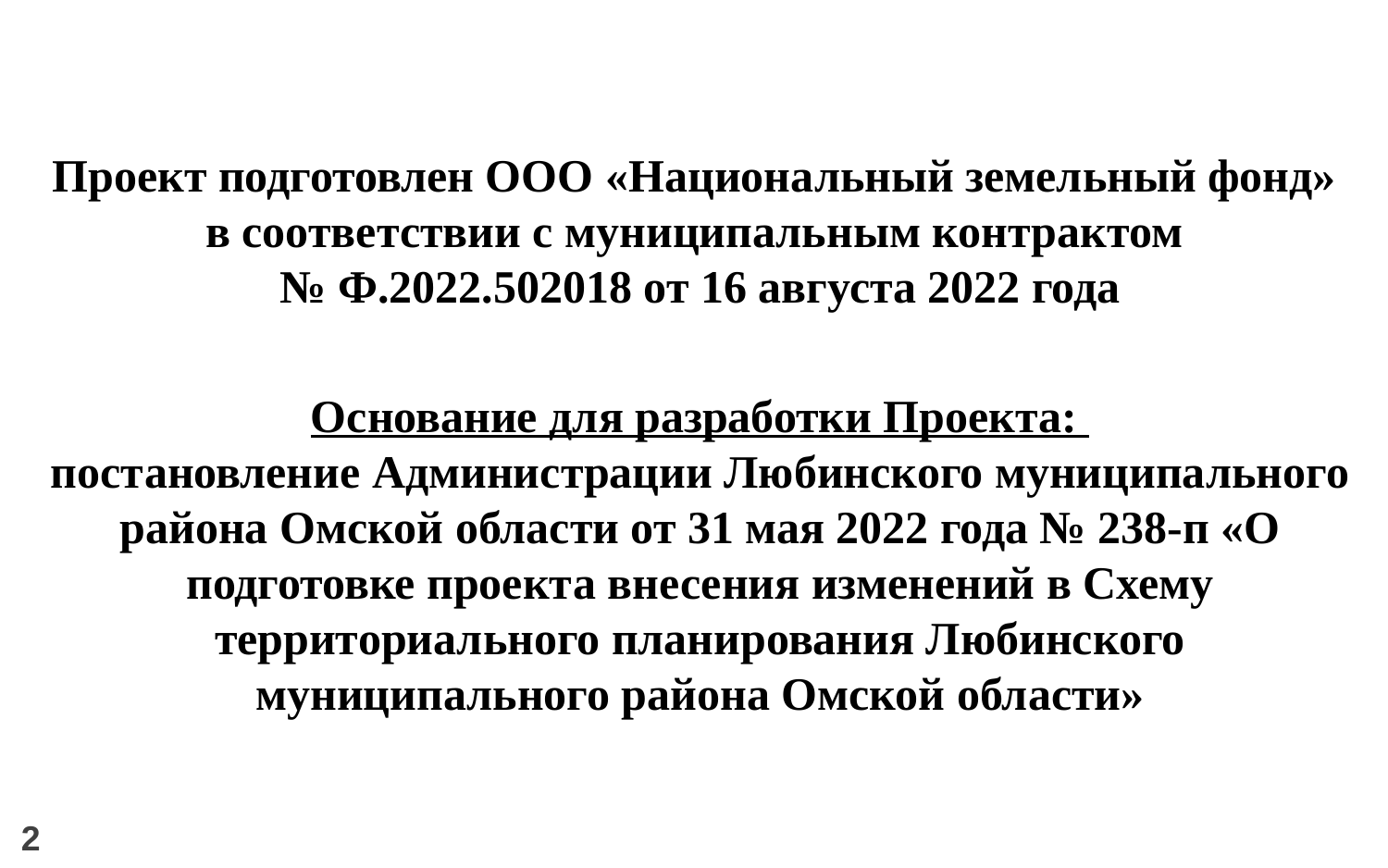

Проект подготовлен ООО «Национальный земельный фонд»
в соответствии с муниципальным контрактом
№ Ф.2022.502018 от 16 августа 2022 года

Основание для разработки Проекта:
постановление Администрации Любинского муниципального района Омской области от 31 мая 2022 года № 238-п «О подготовке проекта внесения изменений в Схему территориального планирования Любинского муниципального района Омской области»

2